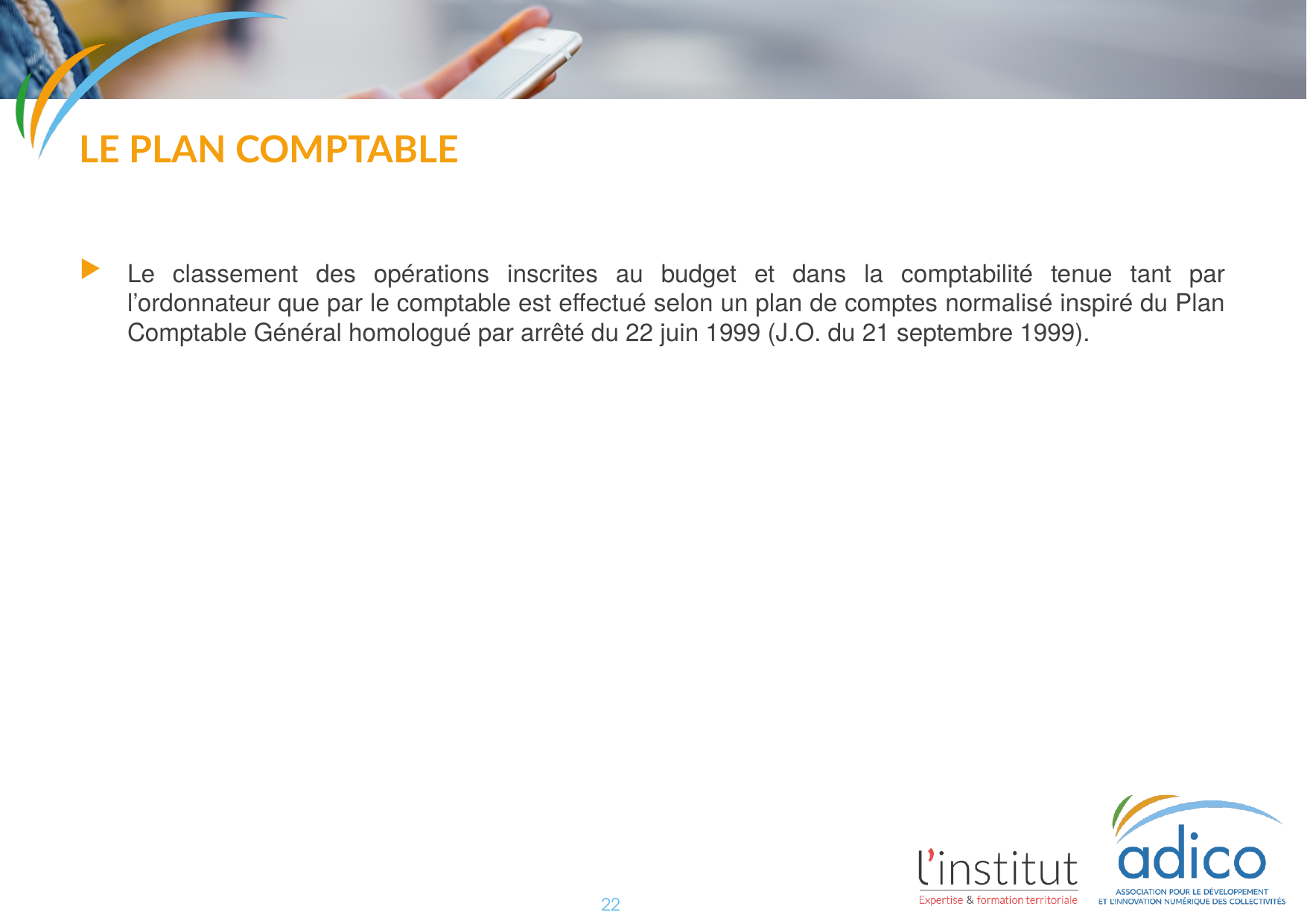

# Le plan comptable
Le classement des opérations inscrites au budget et dans la comptabilité tenue tant par l’ordonnateur que par le comptable est effectué selon un plan de comptes normalisé inspiré du Plan Comptable Général homologué par arrêté du 22 juin 1999 (J.O. du 21 septembre 1999).